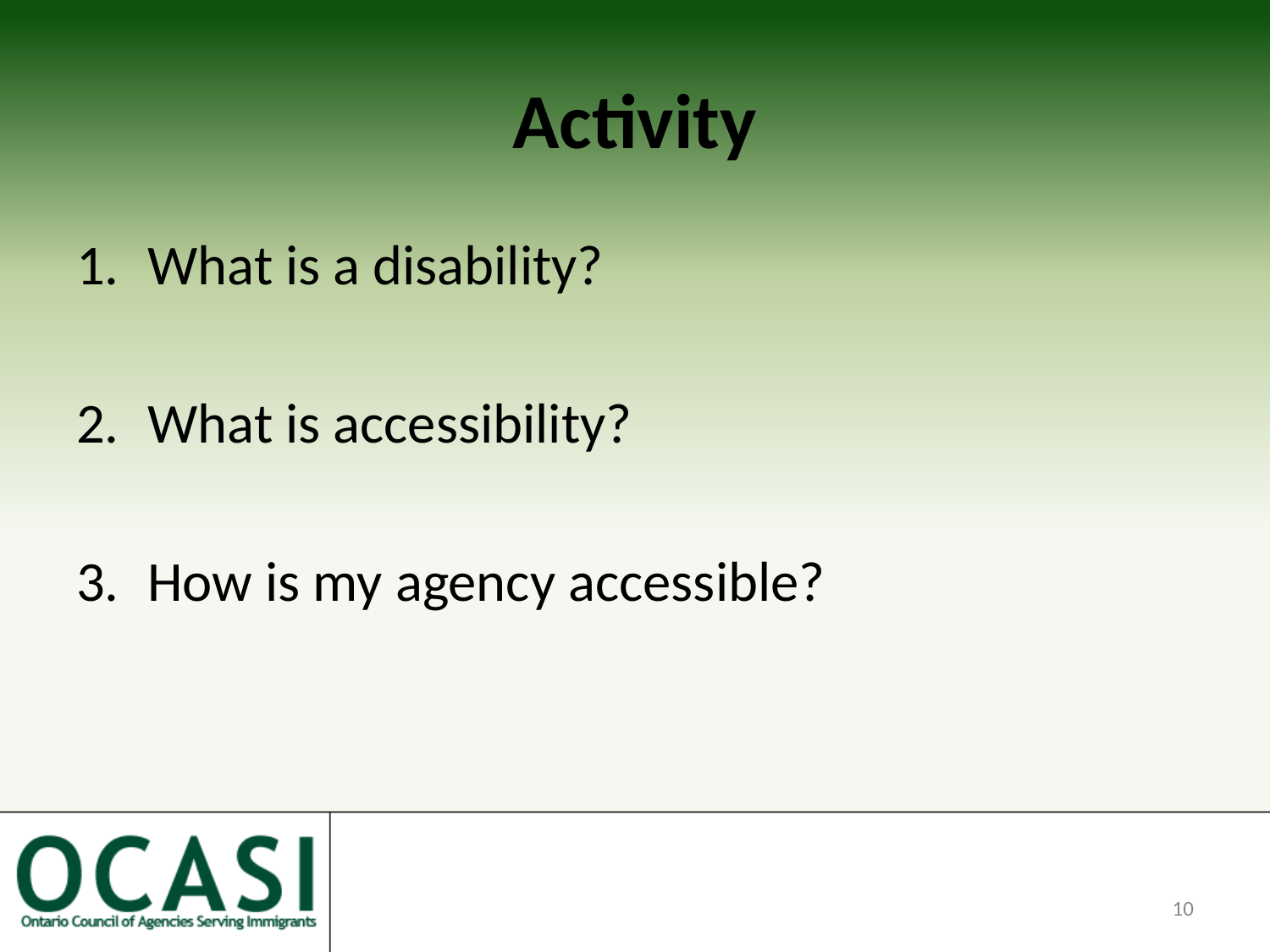

# Activity
What is a disability?

What is accessibility?

How is my agency accessible?
10